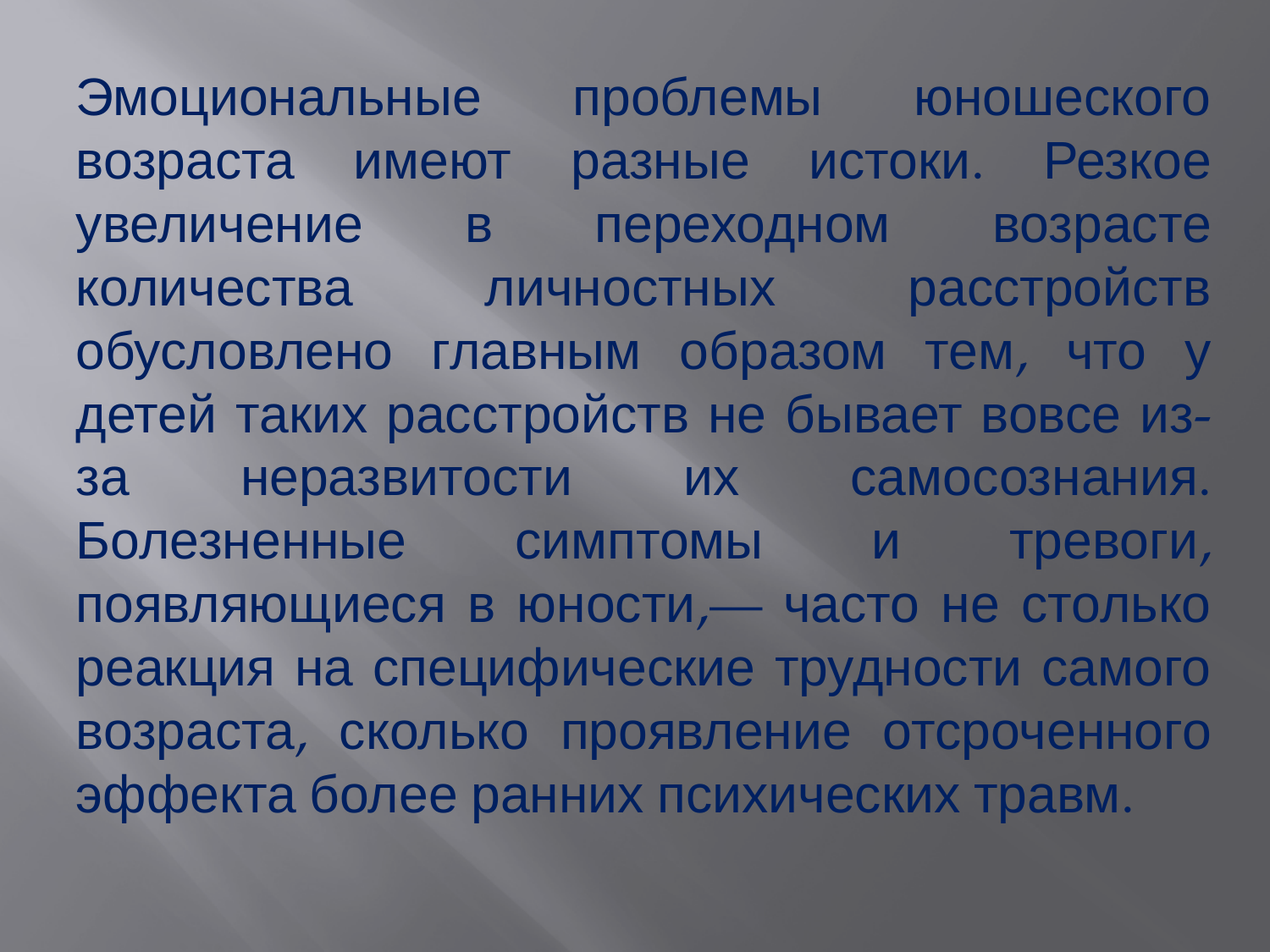

Эмоциональные проблемы юношеского возраста имеют разные истоки. Резкое увеличение в переходном возрасте количества личностных расстройств обусловлено главным образом тем, что у детей таких расстройств не бывает вовсе из-за неразвитости их самосознания. Болезненные симптомы и тревоги, появляющиеся в юности,— часто не столько реакция на специфические трудности самого возраста, сколько проявление отсроченного эффекта более ранних психических травм.